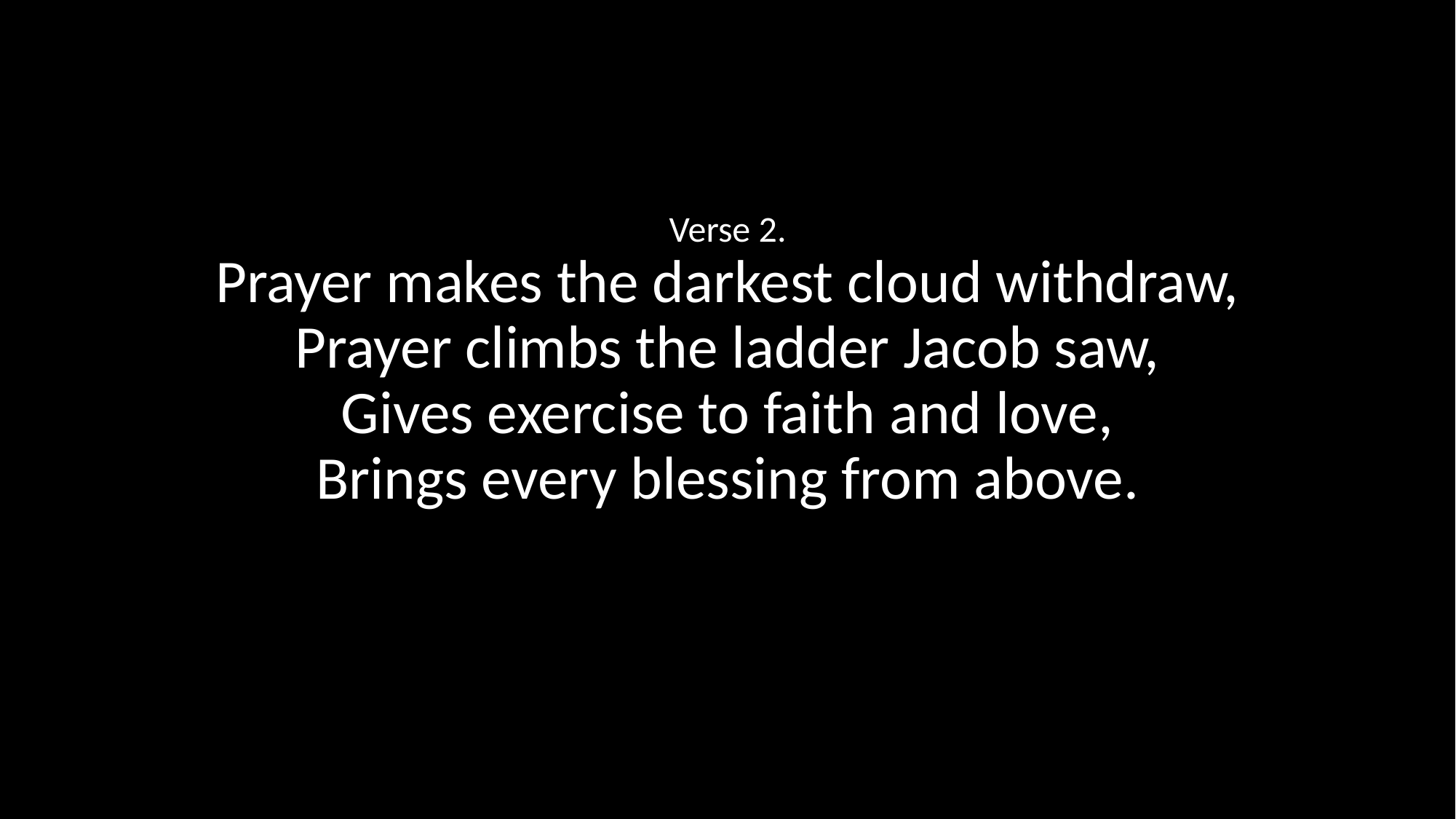

Verse 2.
Prayer makes the darkest cloud withdraw,
Prayer climbs the ladder Jacob saw,
Gives exercise to faith and love,
Brings every blessing from above.